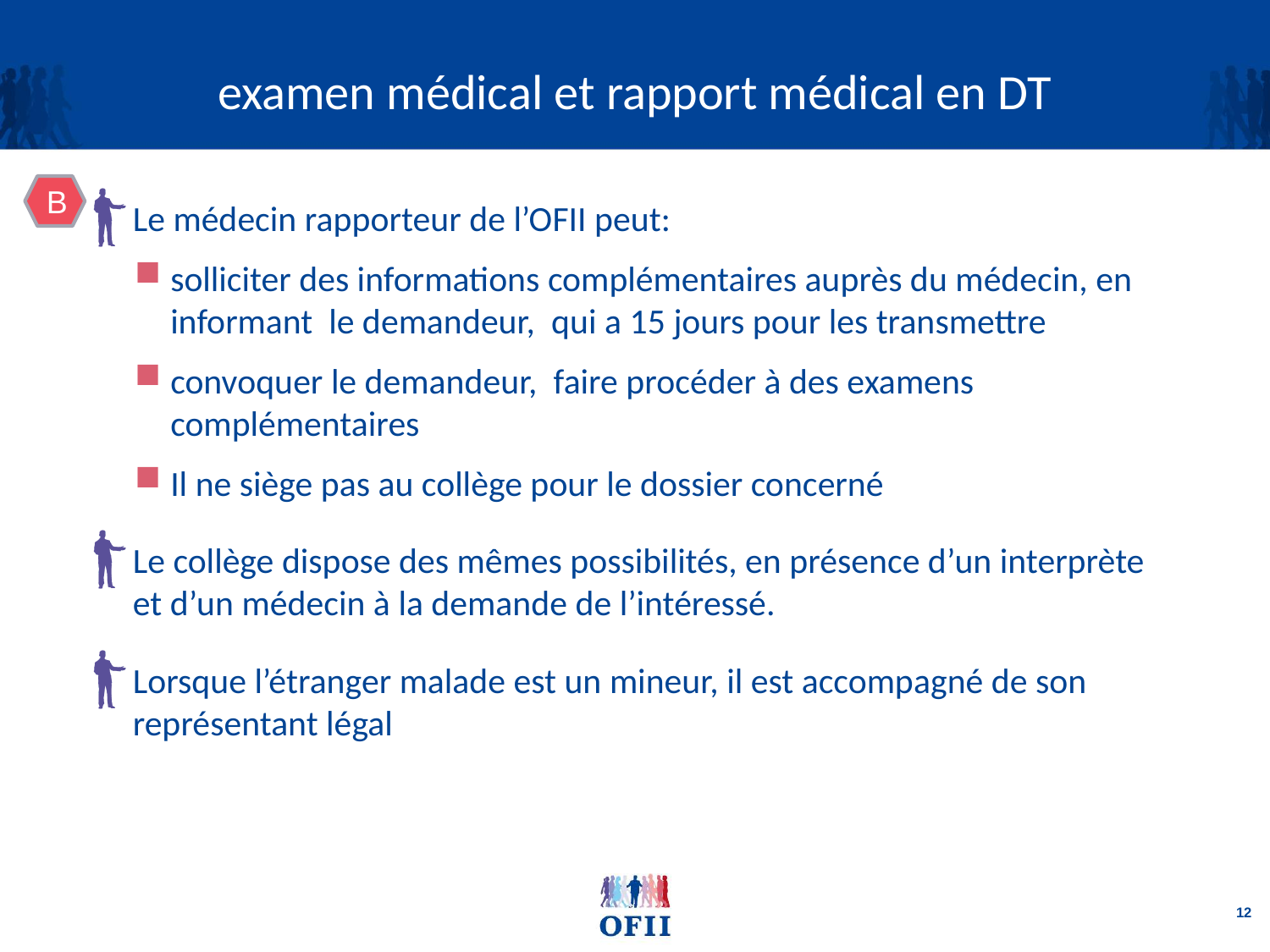

# examen médical et rapport médical en DT
B
Le médecin rapporteur de l’OFII peut:
solliciter des informations complémentaires auprès du médecin, en informant  le demandeur,  qui a 15 jours pour les transmettre
convoquer le demandeur,  faire procéder à des examens complémentaires
Il ne siège pas au collège pour le dossier concerné
Le collège dispose des mêmes possibilités, en présence d’un interprète et d’un médecin à la demande de l’intéressé.
Lorsque l’étranger malade est un mineur, il est accompagné de son représentant légal